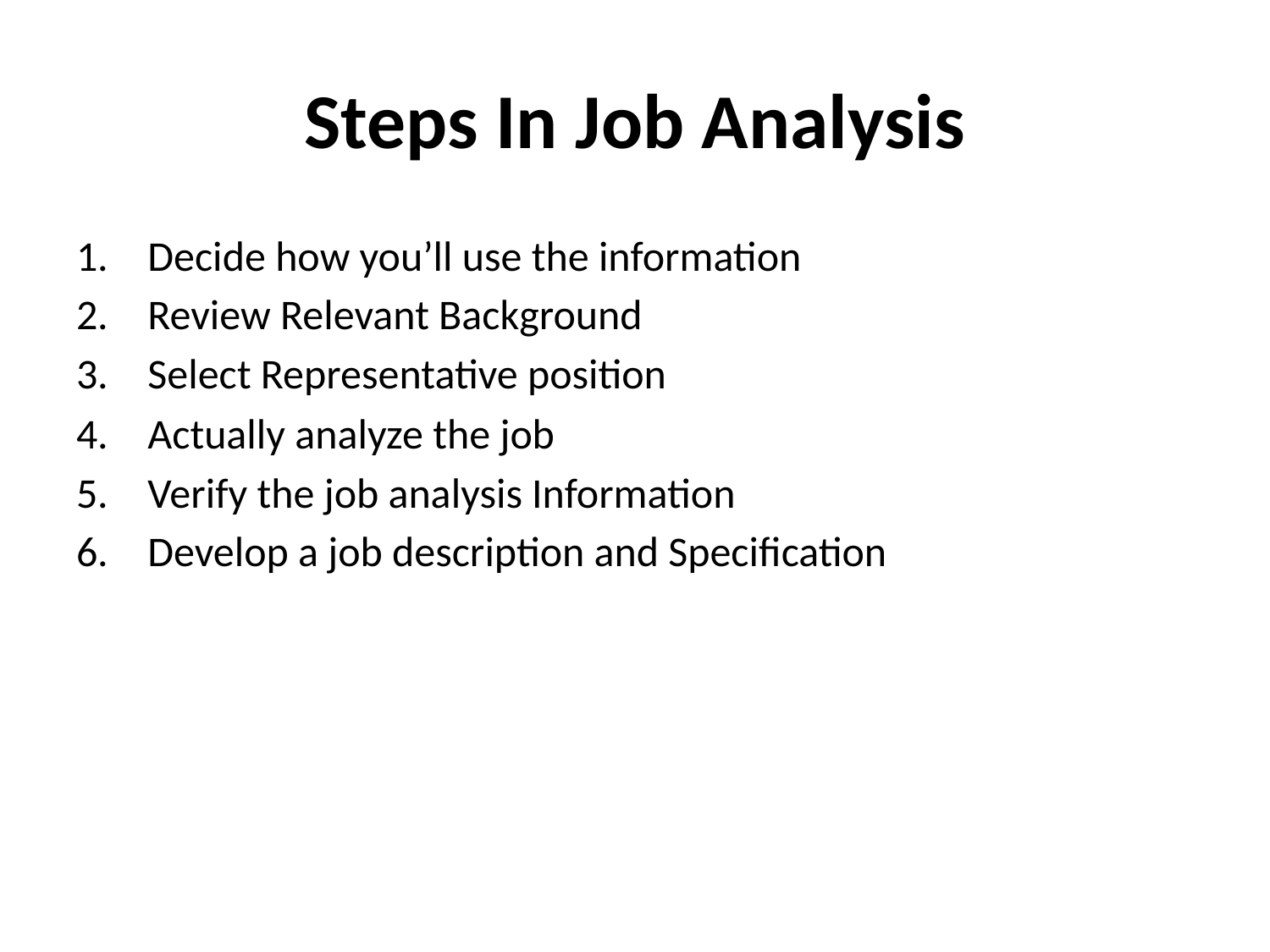

# Steps In Job Analysis
Decide how you’ll use the information
Review Relevant Background
Select Representative position
Actually analyze the job
Verify the job analysis Information
Develop a job description and Specification